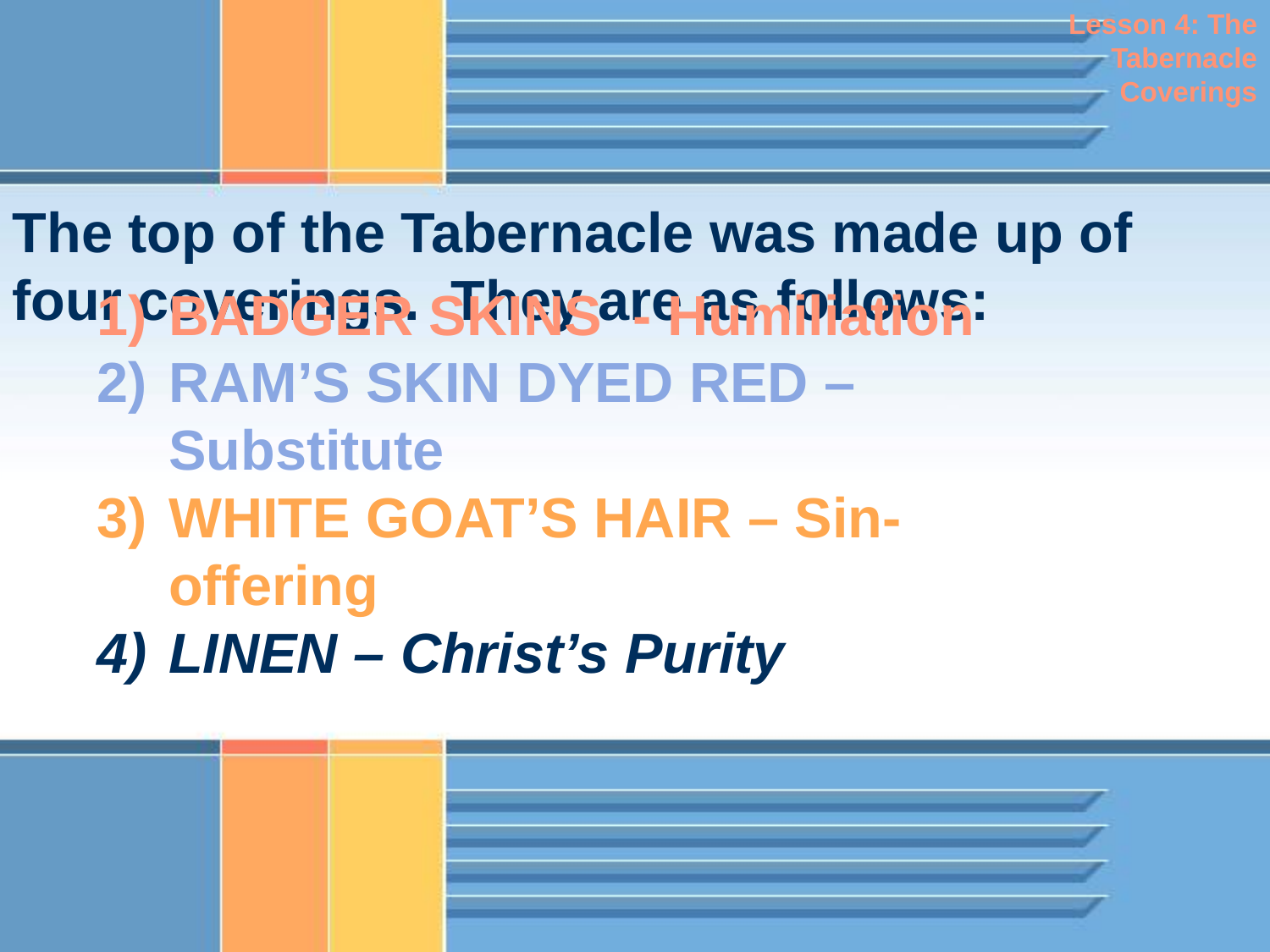

Lesson 4: The Tabernacle Coverings
The top of the Tabernacle was made up of four coverings.  They are as follows:
BADGER SKINS  - Humiliation
RAM’S SKIN DYED RED – Substitute
WHITE GOAT’S HAIR – Sin-offering
LINEN – Christ’s Purity